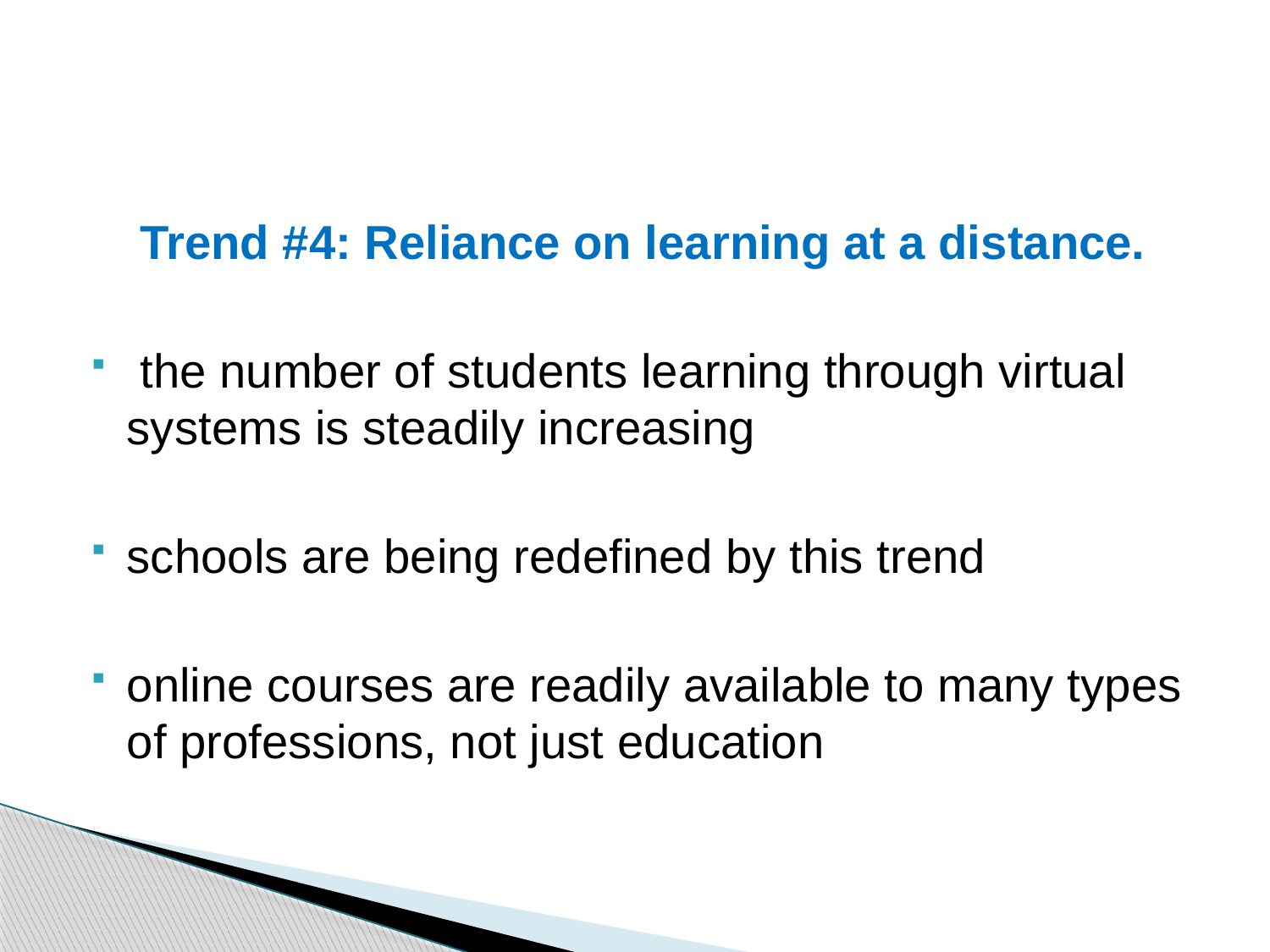

Trend #4: Reliance on learning at a distance.

 the number of students learning through virtual systems is steadily increasing

schools are being redefined by this trend

online courses are readily available to many types of professions, not just education